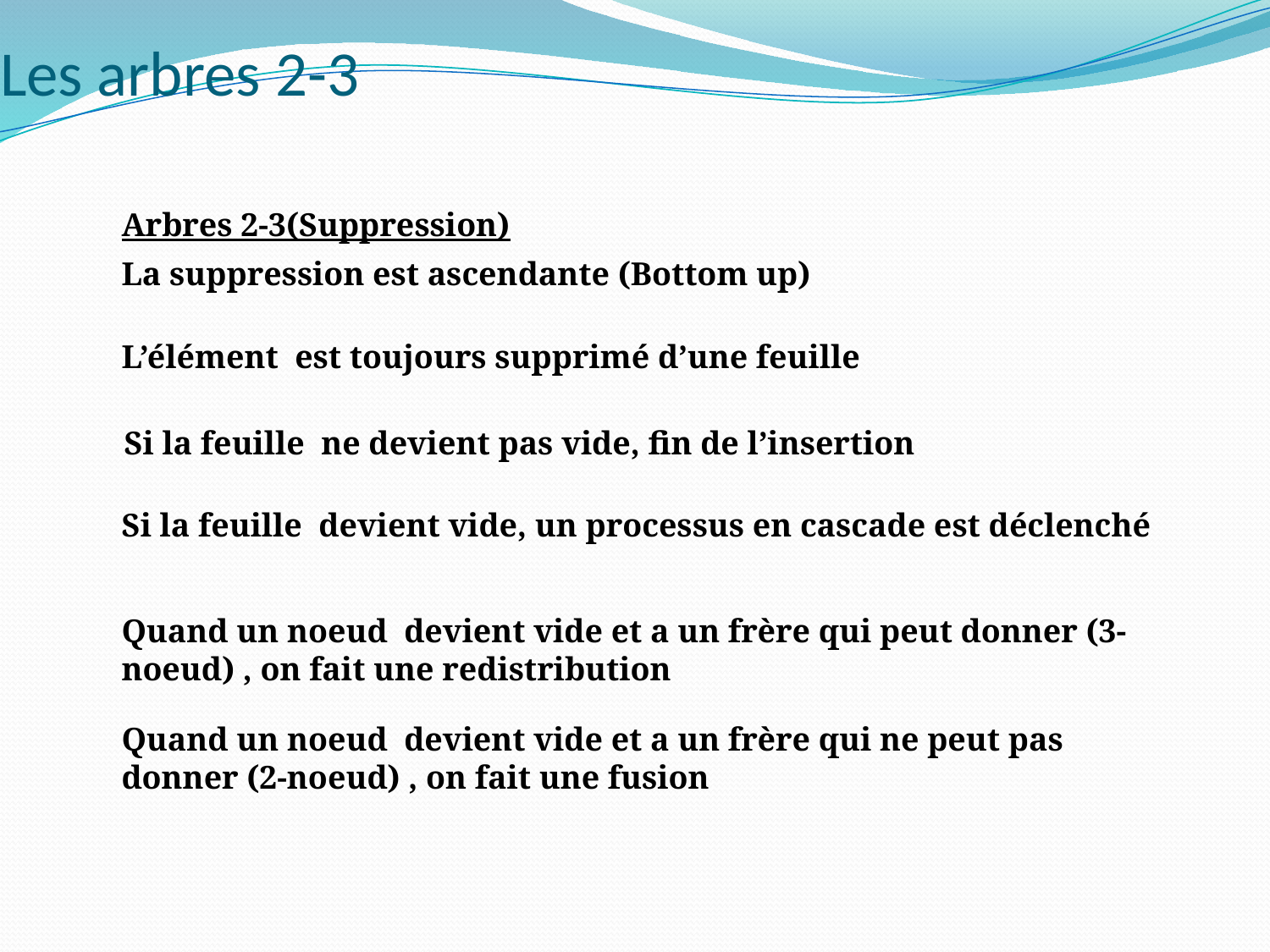

# Les arbres 2-3

Arbres 2-3(Suppression)
La suppression est ascendante (Bottom up)
L’élément  est toujours supprimé d’une feuille
Si la feuille  ne devient pas vide, fin de l’insertion
Si la feuille  devient vide, un processus en cascade est déclenché
Quand un noeud  devient vide et a un frère qui peut donner (3-noeud) , on fait une redistribution
Quand un noeud  devient vide et a un frère qui ne peut pas donner (2-noeud) , on fait une fusion